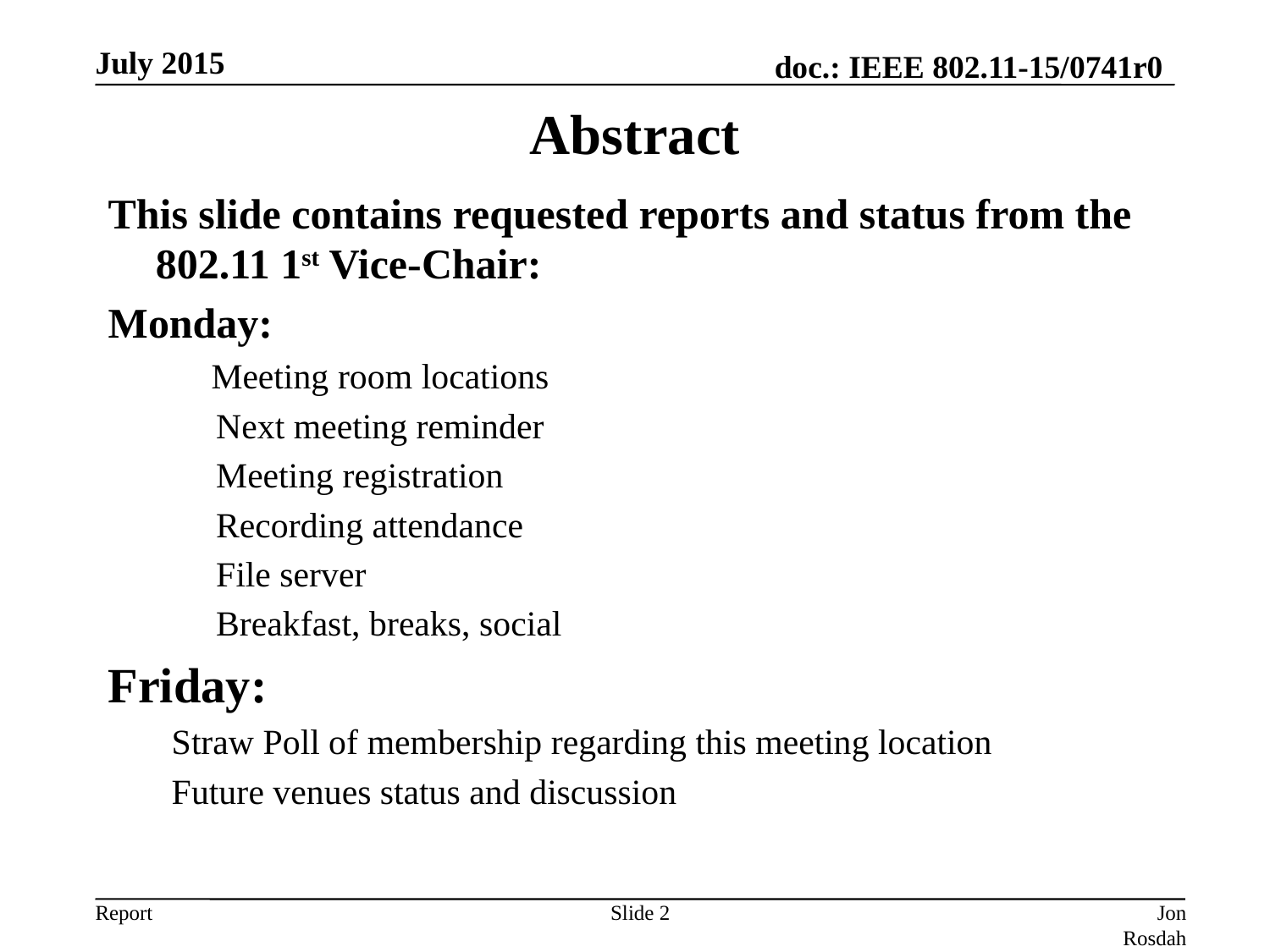

July 2015
# Abstract
This slide contains requested reports and status from the 802.11 1st Vice-Chair:
Monday:
	Meeting room locations
     Next meeting reminder
     Meeting registration
     Recording attendance
     File server
     Breakfast, breaks, social
Friday:
Straw Poll of membership regarding this meeting location
Future venues status and discussion
Slide 2
Jon Rosdahl (CSR)